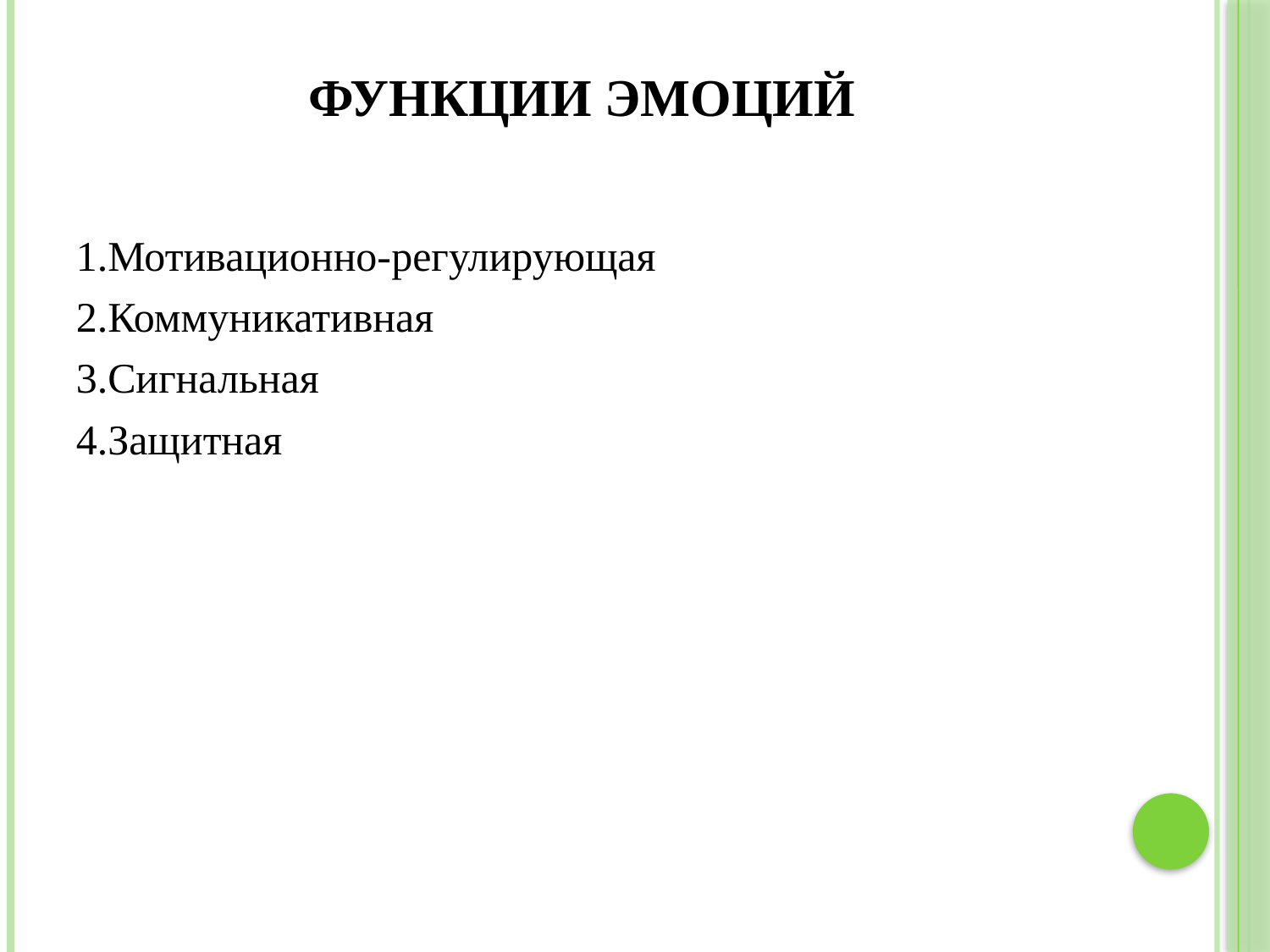

# Функции эмоций
1.Мотивационно-регулирующая
2.Коммуникативная
3.Сигнальная
4.Защитная